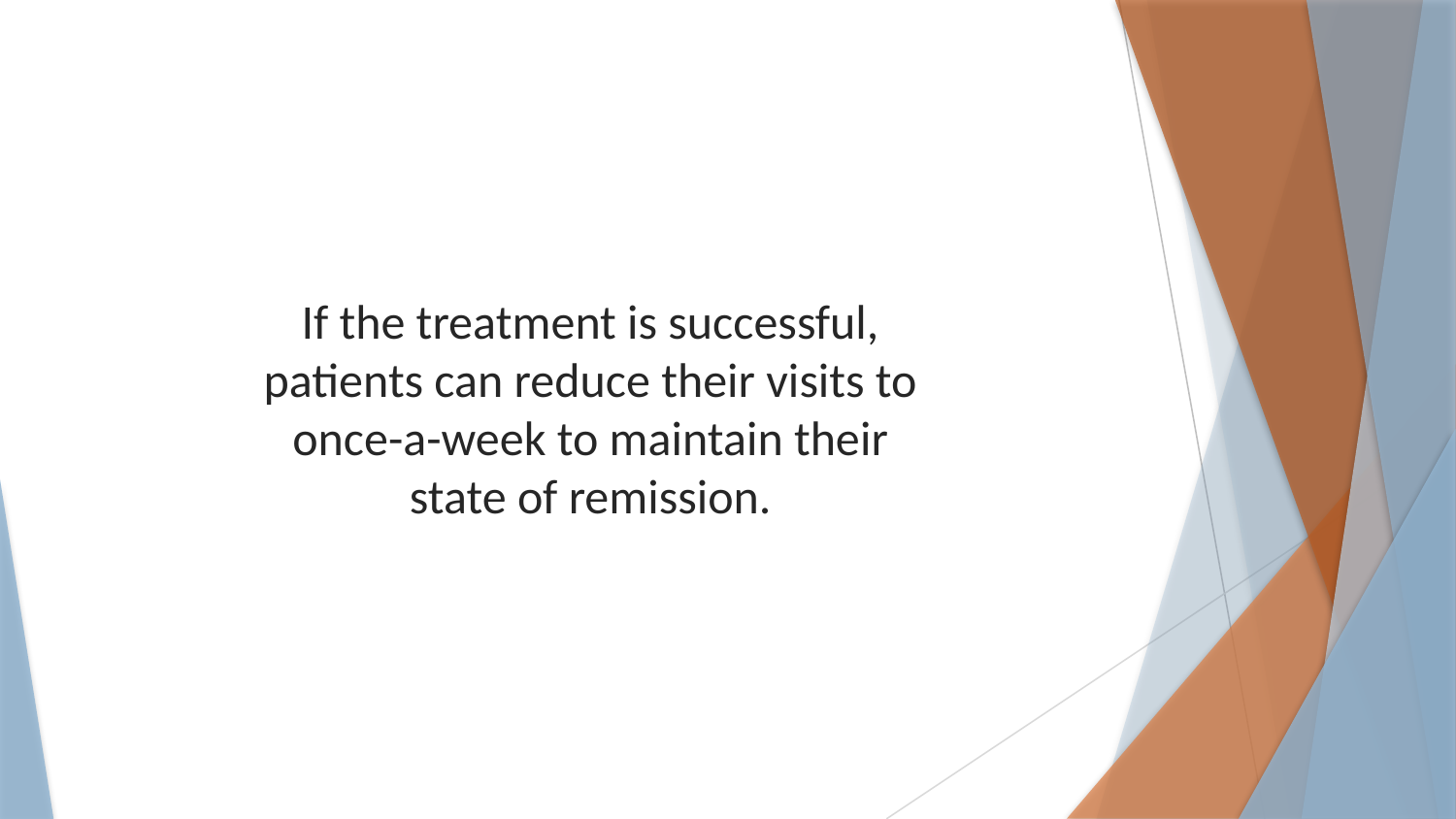

If the treatment is successful, patients can reduce their visits to once-a-week to maintain their state of remission.